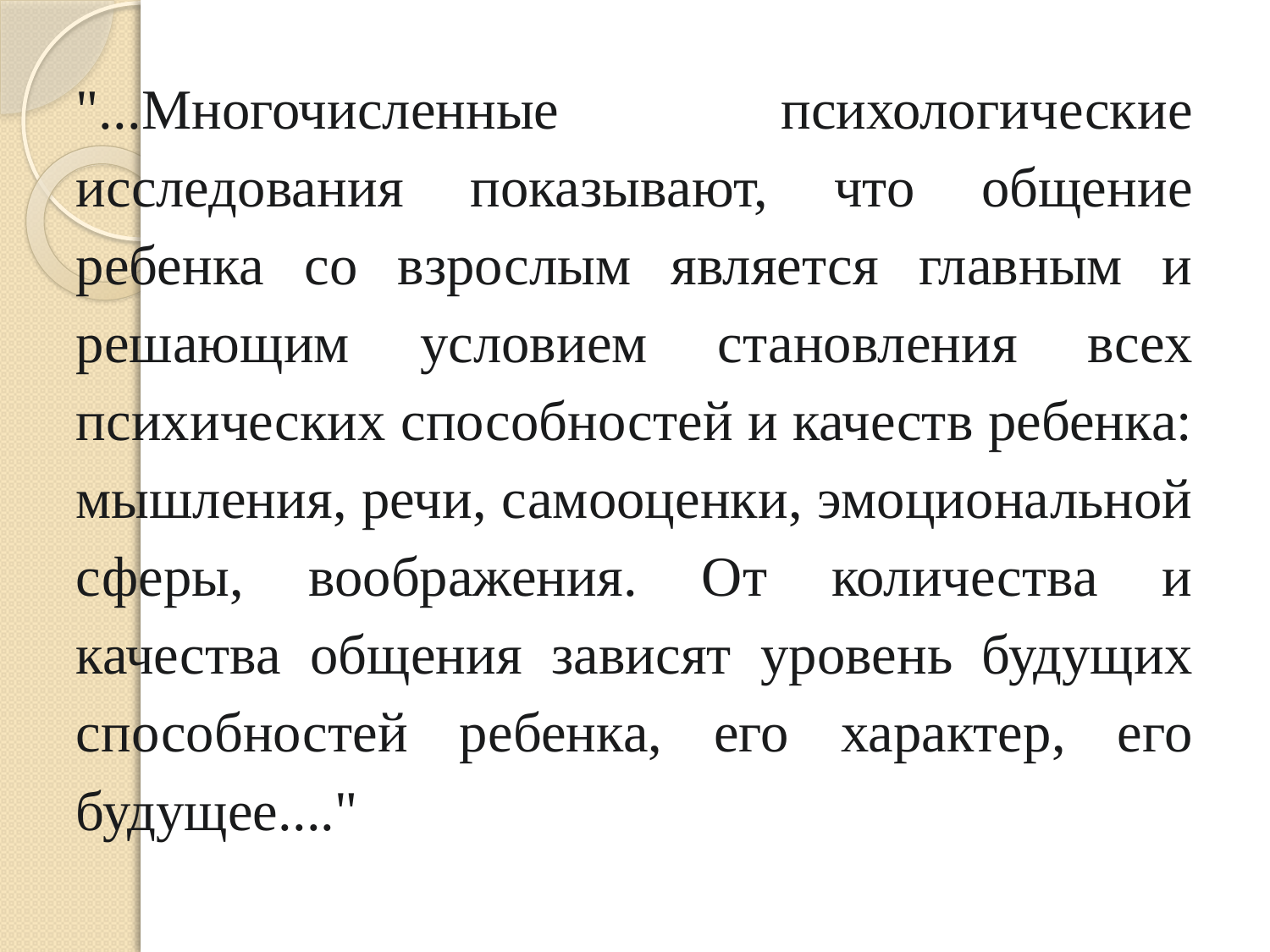

"...Многочисленные психологические исследования показывают, что общение ребенка со взрослым является главным и решающим условием становления всех психических способностей и качеств ребенка: мышления, речи, самооценки, эмоциональной сферы, воображения. От количества и качества общения зависят уровень будущих способностей ребенка, его характер, его будущее...."